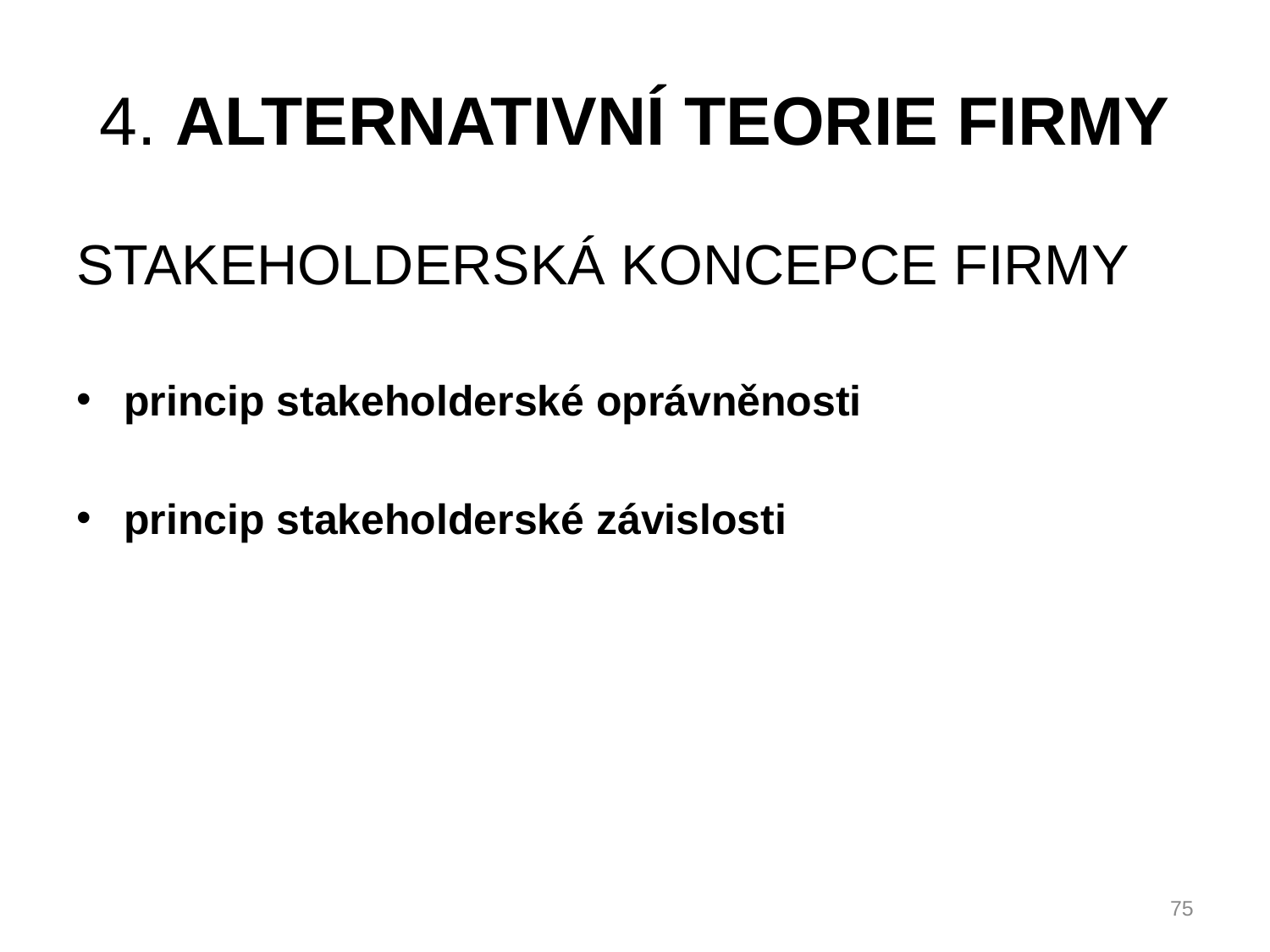

# 4. ALTERNATIVNÍ TEORIE FIRMY
STAKEHOLDERSKÁ KONCEPCE FIRMY

princip stakeholderské oprávněnosti

princip stakeholderské závislosti
75